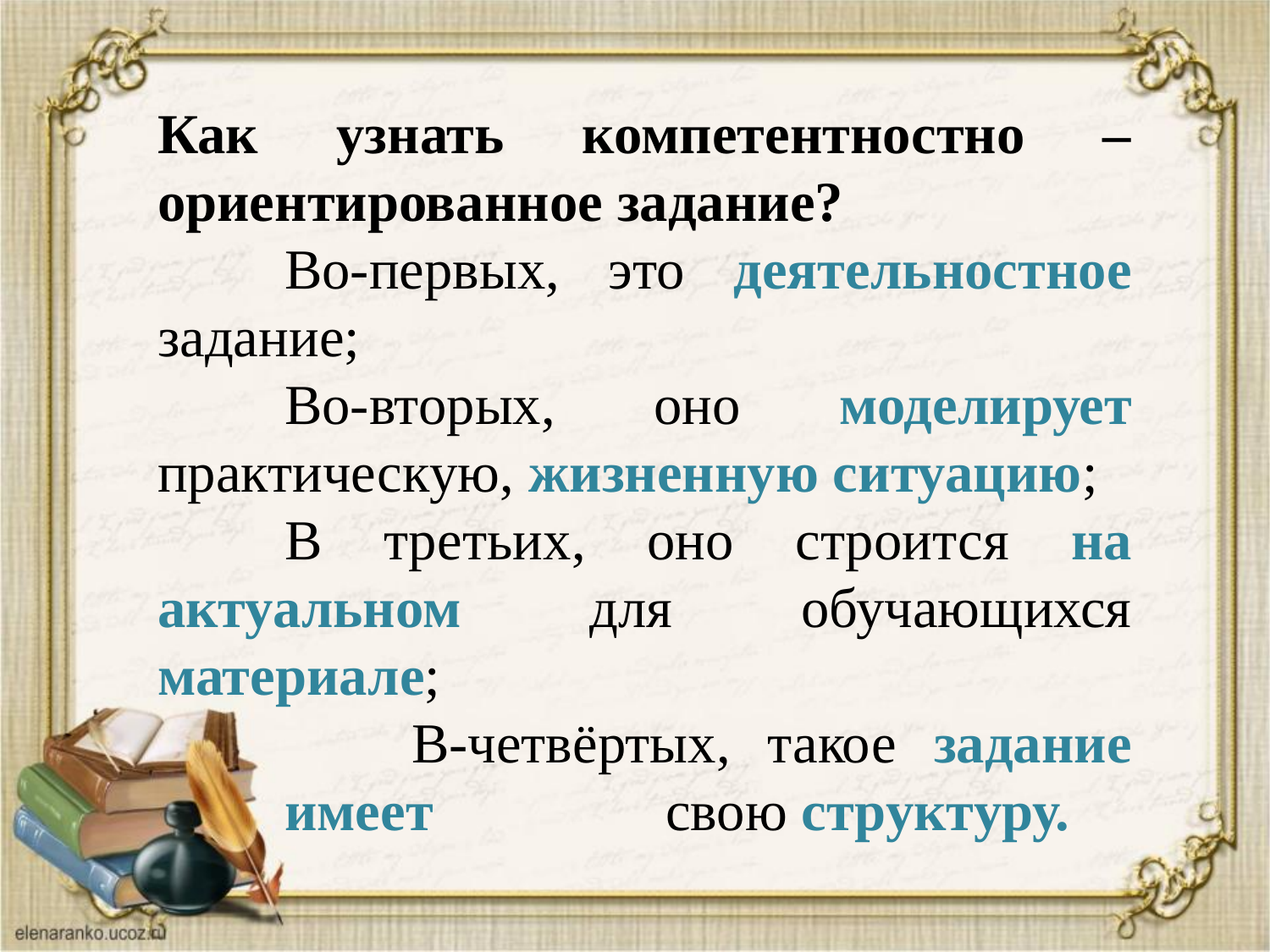

Как узнать компетентностно – ориентированное задание?
	Во-первых, это деятельностное задание;
	Во-вторых, оно моделирует практическую, жизненную ситуацию;
	В третьих, оно строится на актуальном для обучающихся материале;
		В-четвёртых, такое задание 	имеет 		свою структуру.